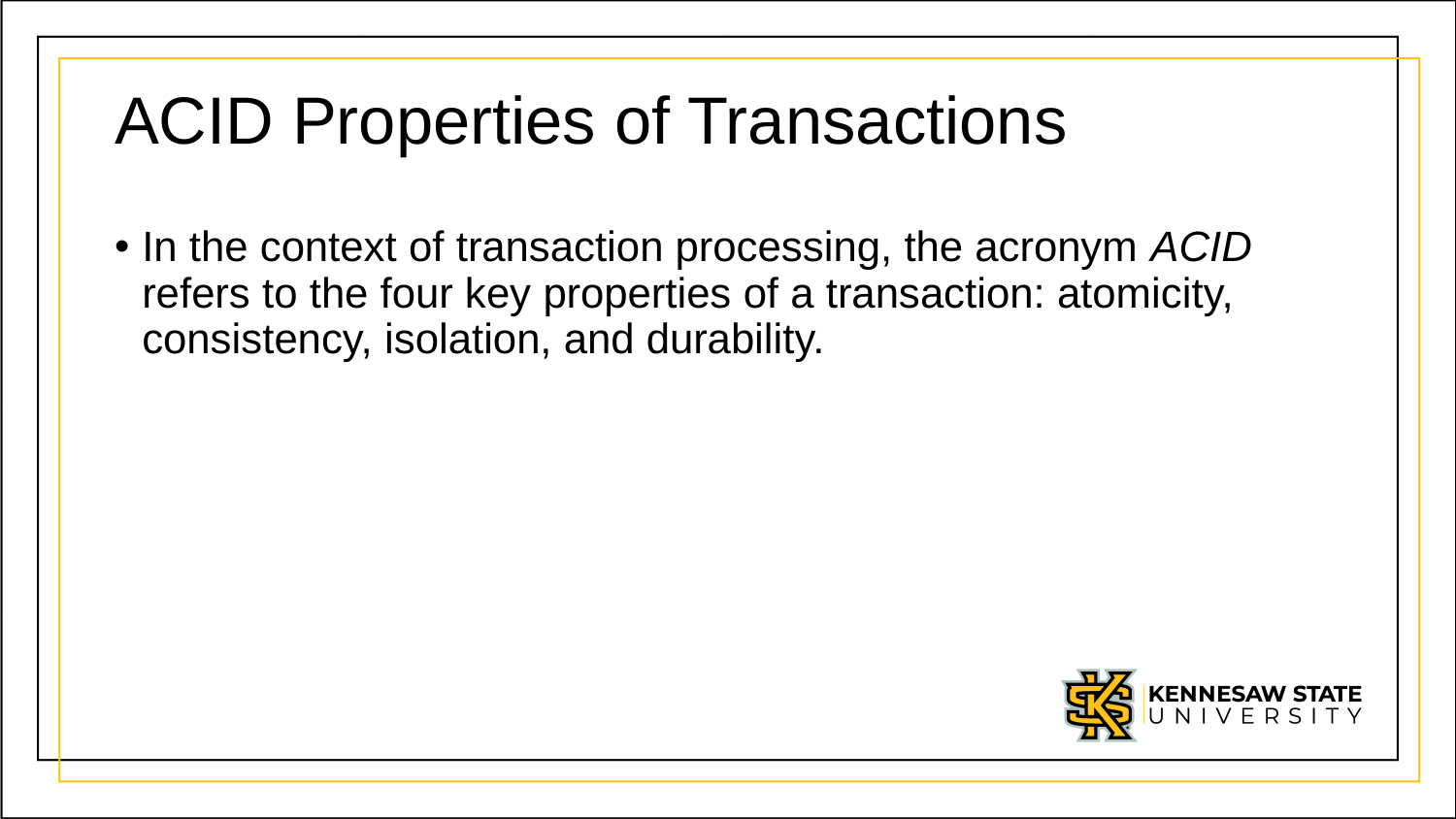

# ACID Properties of Transactions
In the context of transaction processing, the acronym ACID refers to the four key properties of a transaction: atomicity, consistency, isolation, and durability.